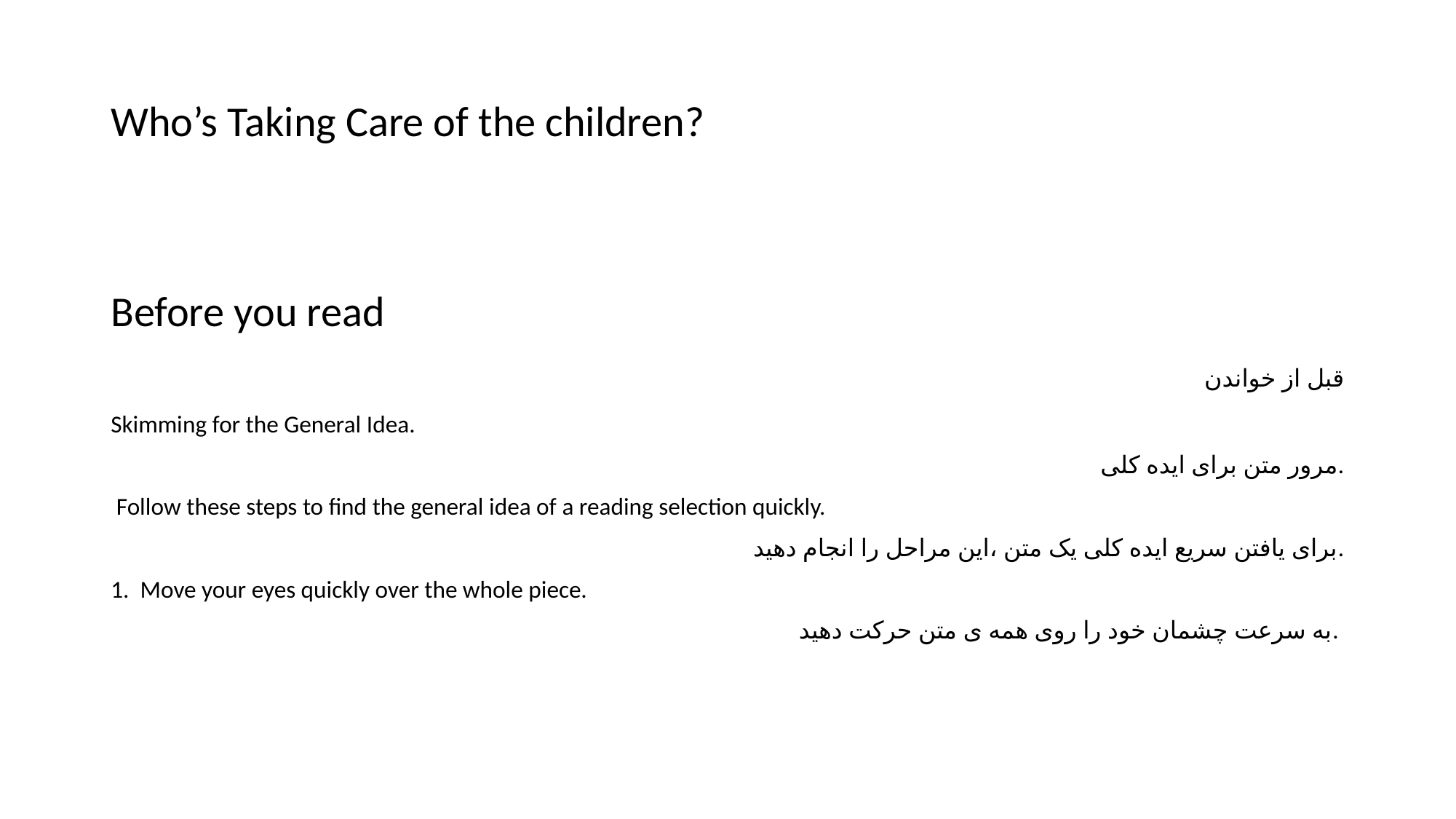

# Who’s Taking Care of the children?

Before you read
    قبل از خواندن
Skimming for the General Idea.
مرور متن برای ایده کلی.
 Follow these steps to find the general idea of a reading selection quickly.
برای یافتن سریع ایده کلی یک متن ،این مراحل را انجام دهید.
1.  Move your eyes quickly over the whole piece.
به سرعت چشمان خود را روی همه ی متن حرکت دهید.